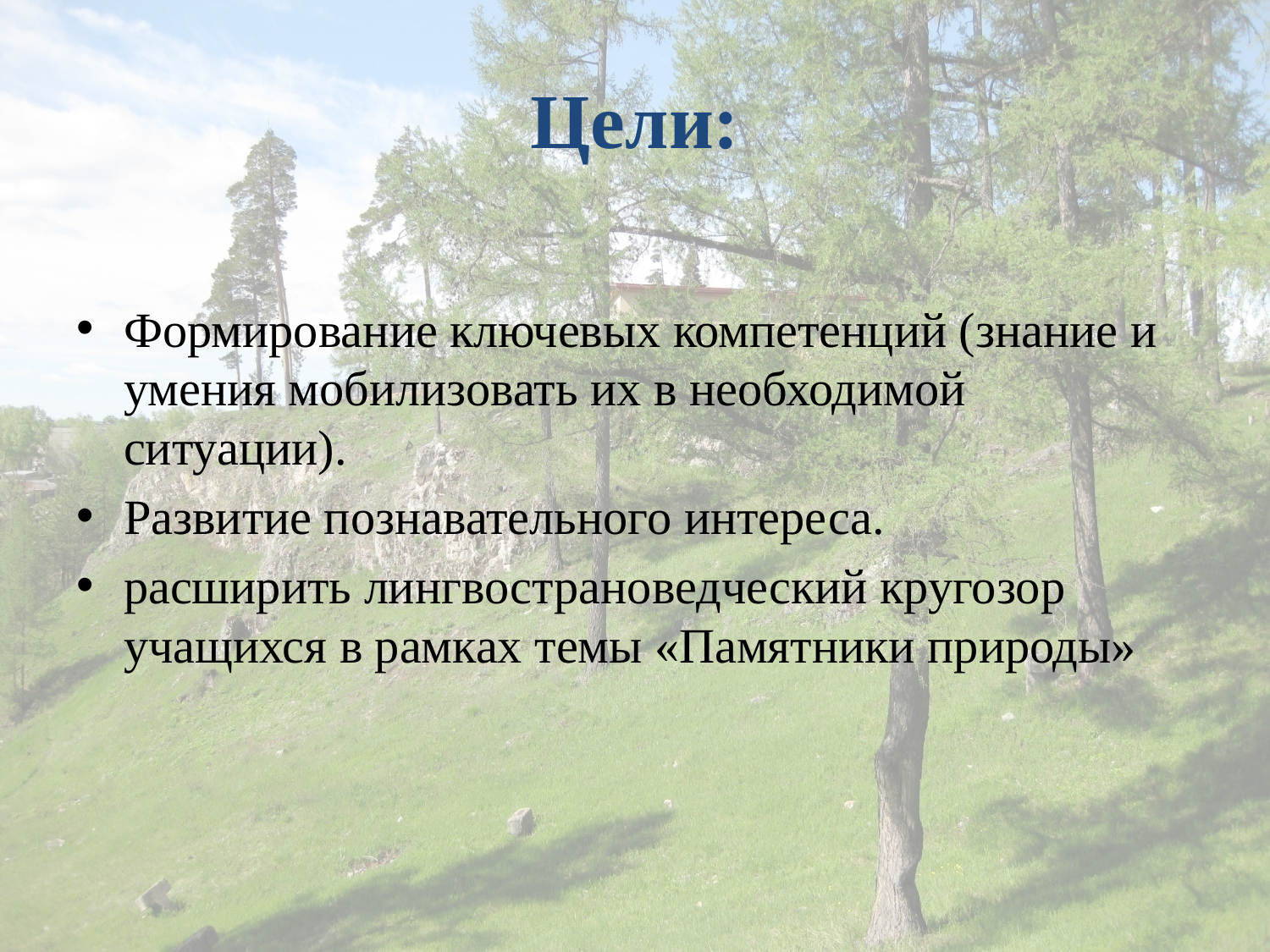

# Цели:

Формирование ключевых компетенций (знание и умения мобилизовать их в необходимой ситуации).
Развитие познавательного интереса.
расширить лингвострановедческий кругозор учащихся в рамках темы «Памятники природы»